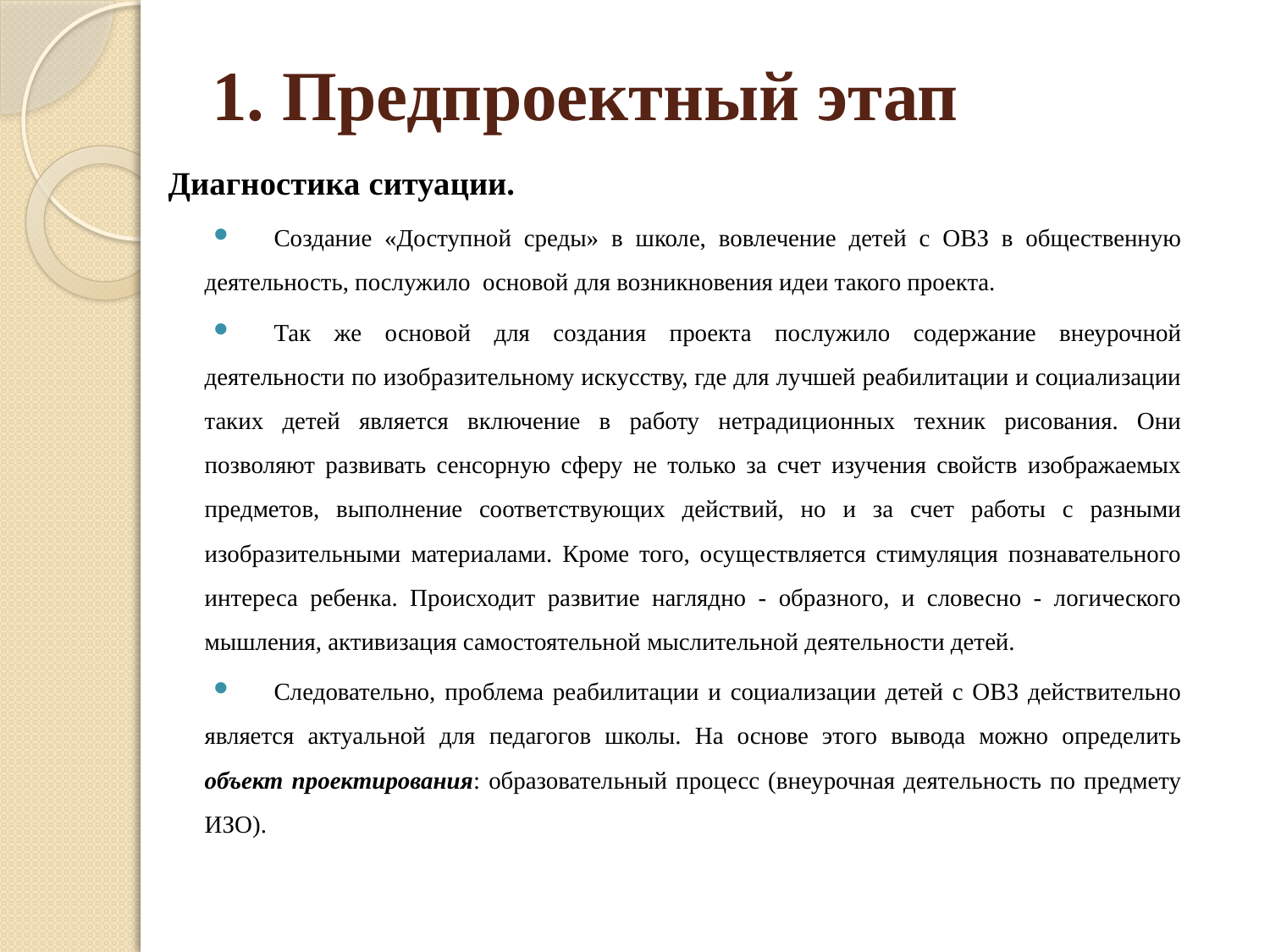

# 1. Предпроектный этап
Диагностика ситуации.
Создание «Доступной среды» в школе, вовлечение детей с ОВЗ в общественную деятельность, послужило  основой для возникновения идеи такого проекта.
Так же основой для создания проекта послужило содержание внеурочной деятельности по изобразительному искусству, где для лучшей реабилитации и социализации таких детей является включение в работу нетрадиционных техник рисования. Они позволяют развивать сенсорную сферу не только за счет изучения свойств изображаемых предметов, выполнение соответствующих действий, но и за счет работы с разными изобразительными материалами. Кроме того, осуществляется стимуляция познавательного интереса ребенка. Происходит развитие наглядно - образного, и словесно - логического мышления, активизация самостоятельной мыслительной деятельности детей.
Следовательно, проблема реабилитации и социализации детей с ОВЗ действительно является актуальной для педагогов школы. На основе этого вывода можно определить объект проектирования: образовательный процесс (внеурочная деятельность по предмету ИЗО).